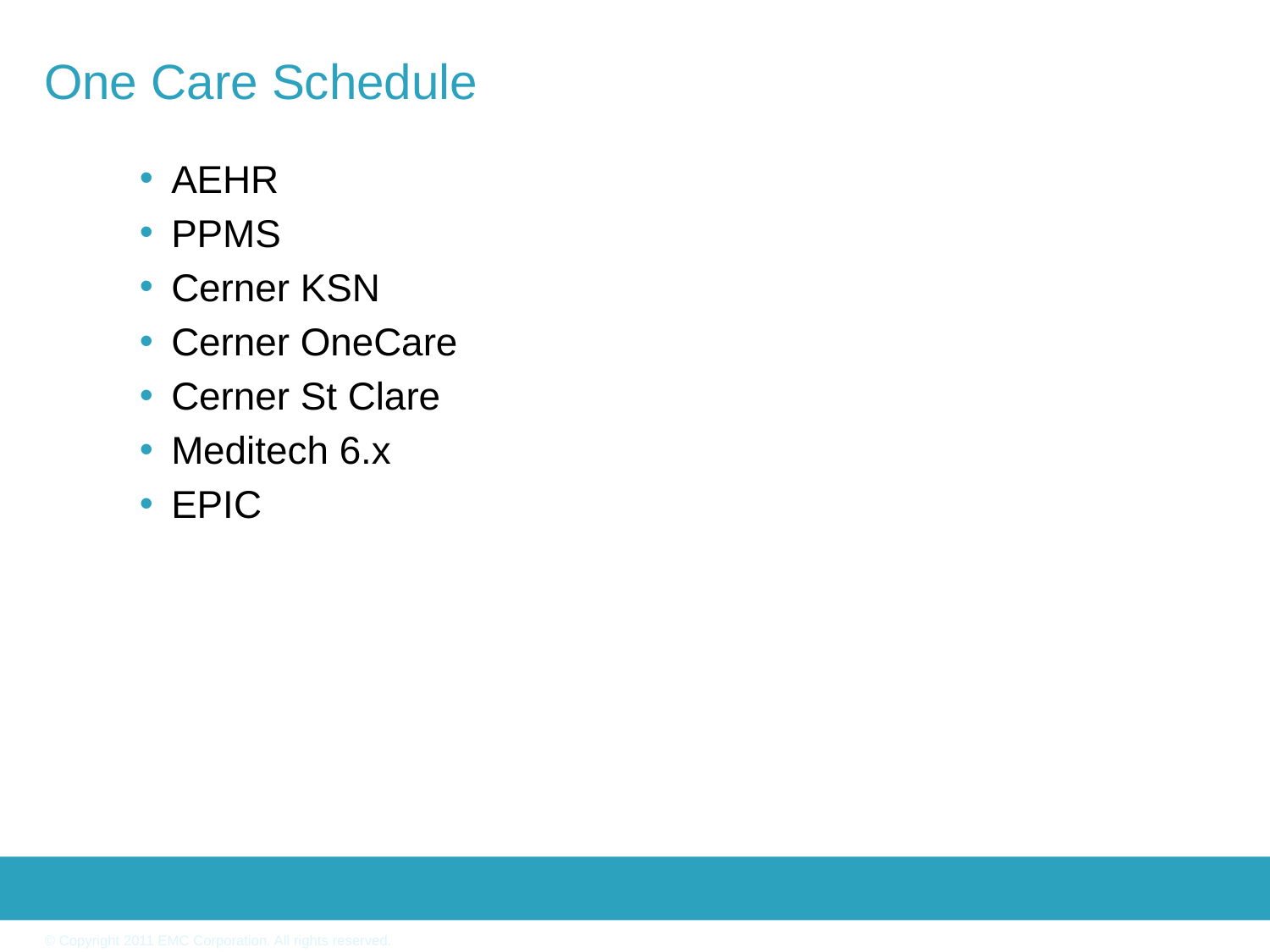

# One Care Schedule
AEHR
PPMS
Cerner KSN
Cerner OneCare
Cerner St Clare
Meditech 6.x
EPIC